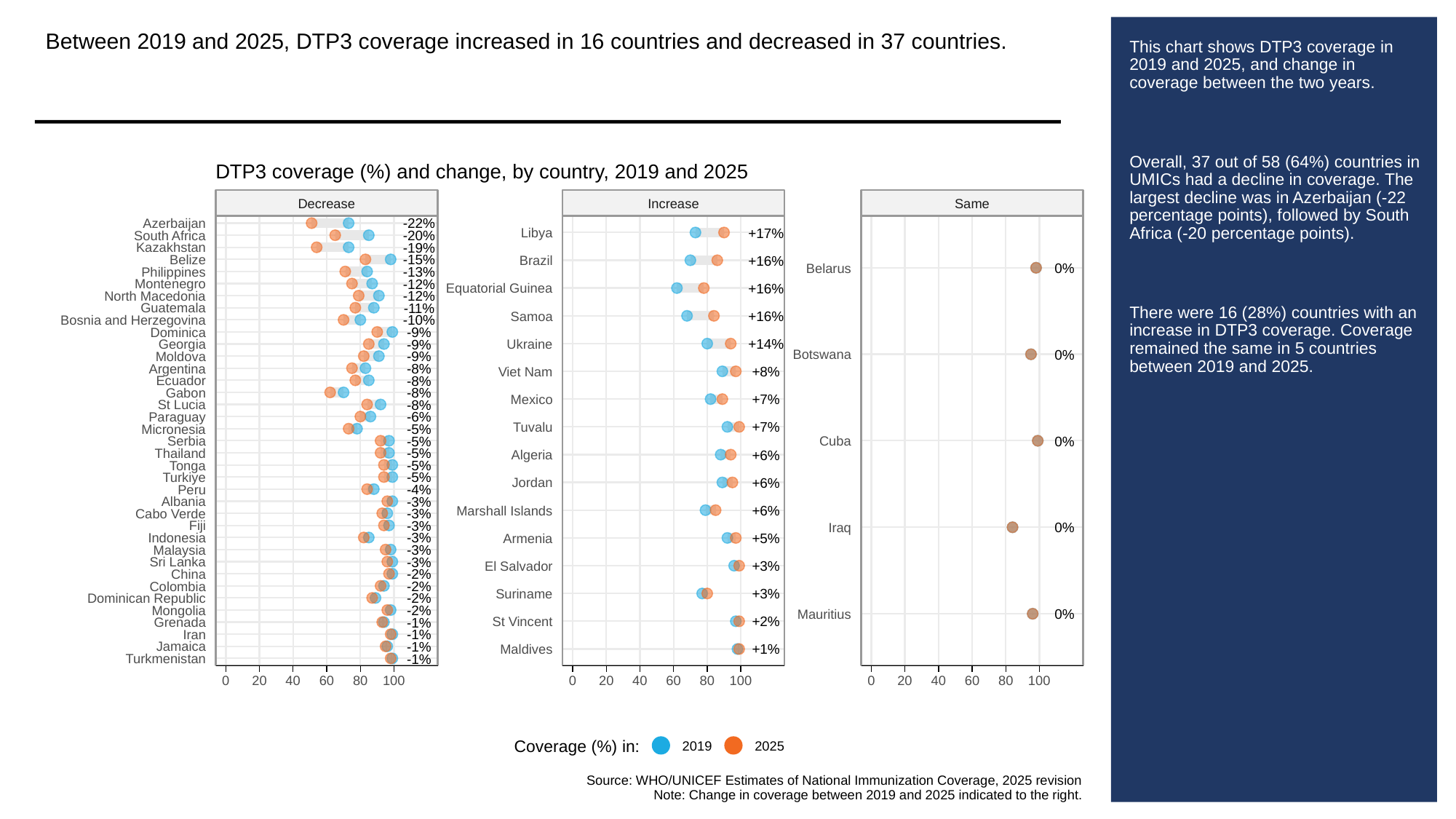

Between 2019 and 2025, DTP3 coverage increased in 16 countries and decreased in 37 countries.
# This chart shows DTP3 coverage in 2019 and 2025, and change in coverage between the two years.

Overall, 37 out of 58 (64%) countries in UMICs had a decline in coverage. The largest decline was in Azerbaijan (-22 percentage points), followed by South Africa (-20 percentage points).

There were 16 (28%) countries with an increase in DTP3 coverage. Coverage remained the same in 5 countries between 2019 and 2025.

DTP3 coverage (%) and change, by country, 2019 and 2025

Decrease
Increase
Same

-22%
Azerbaijan

+17%
Libya

-20%
South Africa

-19%
Kazakhstan

-15%
Belize

+16%
Brazil

0%
Belarus

-13%
Philippines

-12%
Montenegro

+16%
Equatorial Guinea

-12%
North Macedonia

-11%
Guatemala

+16%
Samoa

-10%
Bosnia and Herzegovina

-9%
Dominica

+14%
Ukraine
-9%
Georgia

0%
Botswana

-9%
Moldova

-8%
Argentina

+8%
Viet Nam

-8%
Ecuador

-8%
Gabon

+7%
Mexico

-8%
St Lucia

-6%
Paraguay

+7%
Tuvalu

-5%
Micronesia

-5%
0%
Serbia
Cuba

-5%
Thailand

+6%
Algeria

-5%
Tonga

-5%
Turkiye

+6%
Jordan

-4%
Peru

-3%
Albania

+6%
Marshall Islands

-3%
Cabo Verde

-3%
Fiji

0%
Iraq

-3%
Indonesia
+5%
Armenia

-3%
Malaysia

-3%
Sri Lanka

+3%
El Salvador

-2%
China

-2%
Colombia

+3%
Suriname

-2%
Dominican Republic

-2%
Mongolia

0%
Mauritius

+2%
St Vincent

-1%
Grenada

-1%
Iran

-1%
Jamaica

+1%
Maldives

-1%
Turkmenistan

0
20
40
60
80
100
0
20
40
60
80
100
0
20
40
60
80
100

Coverage (%) in:
2019
2025
Source: WHO/UNICEF Estimates of National Immunization Coverage, 2025 revision
Note: Change in coverage between 2019 and 2025 indicated to the right.